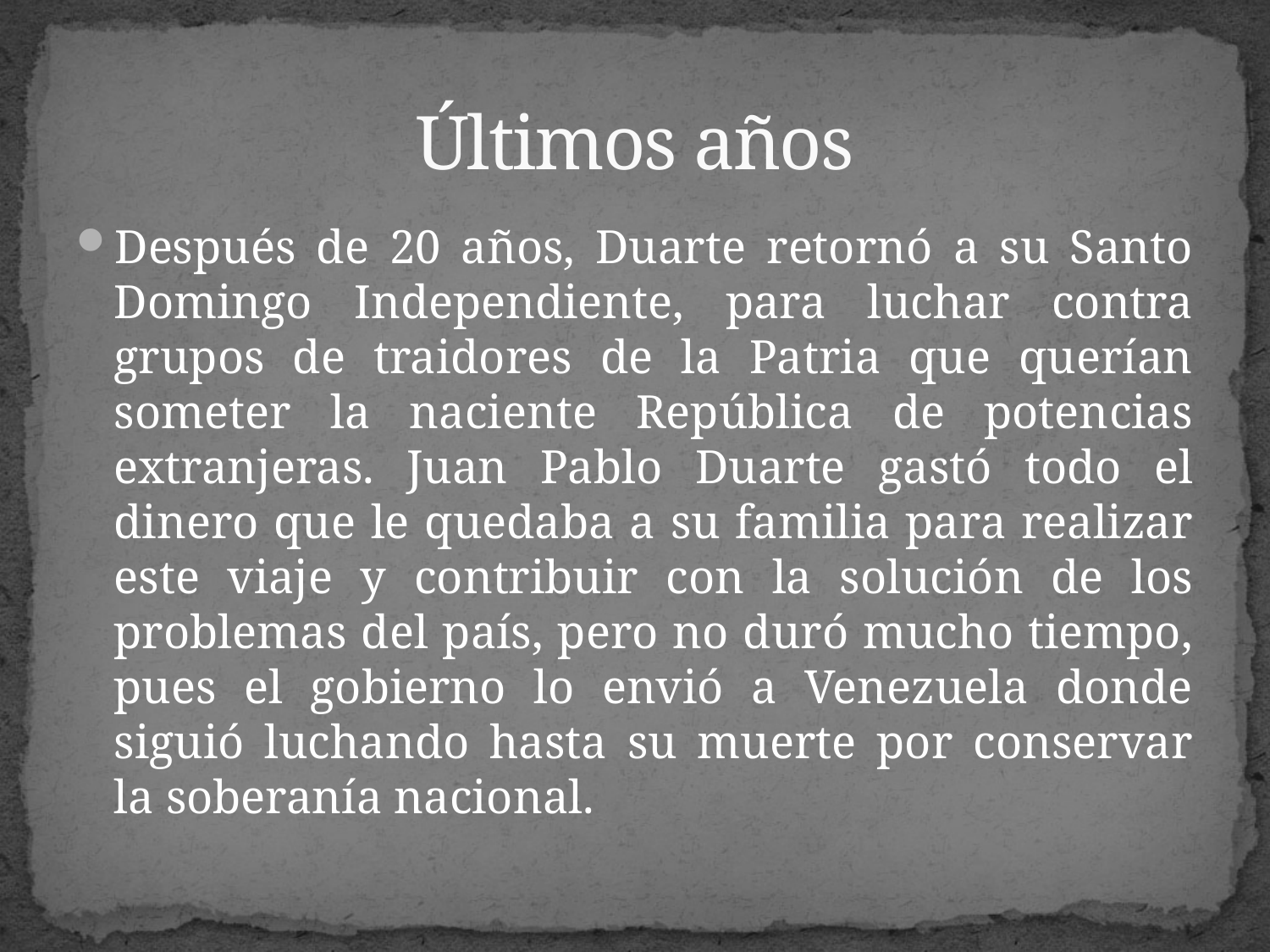

# Últimos años
Después de 20 años, Duarte retornó a su Santo Domingo Independiente, para luchar contra grupos de traidores de la Patria que querían someter la naciente República de potencias extranjeras. Juan Pablo Duarte gastó todo el dinero que le quedaba a su familia para realizar este viaje y contribuir con la solución de los problemas del país, pero no duró mucho tiempo, pues el gobierno lo envió a Venezuela donde siguió luchando hasta su muerte por conservar la soberanía nacional.